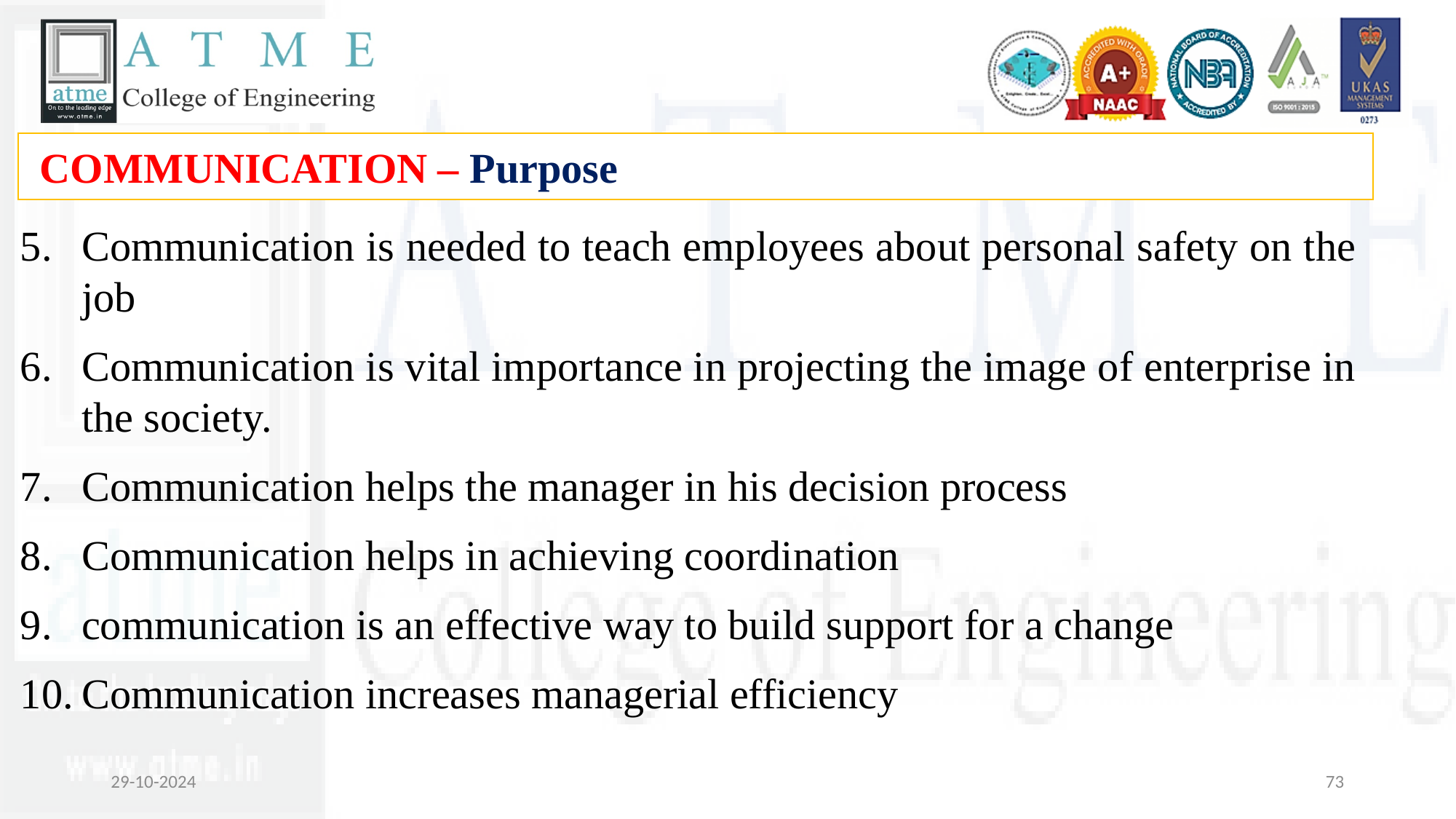

COMMUNICATION – Purpose

Communication is needed to teach employees about personal safety on the job
Communication is vital importance in projecting the image of enterprise in the society.
Communication helps the manager in his decision process
Communication helps in achieving coordination
communication is an effective way to build support for a change
Communication increases managerial efficiency

29-10-2024
73